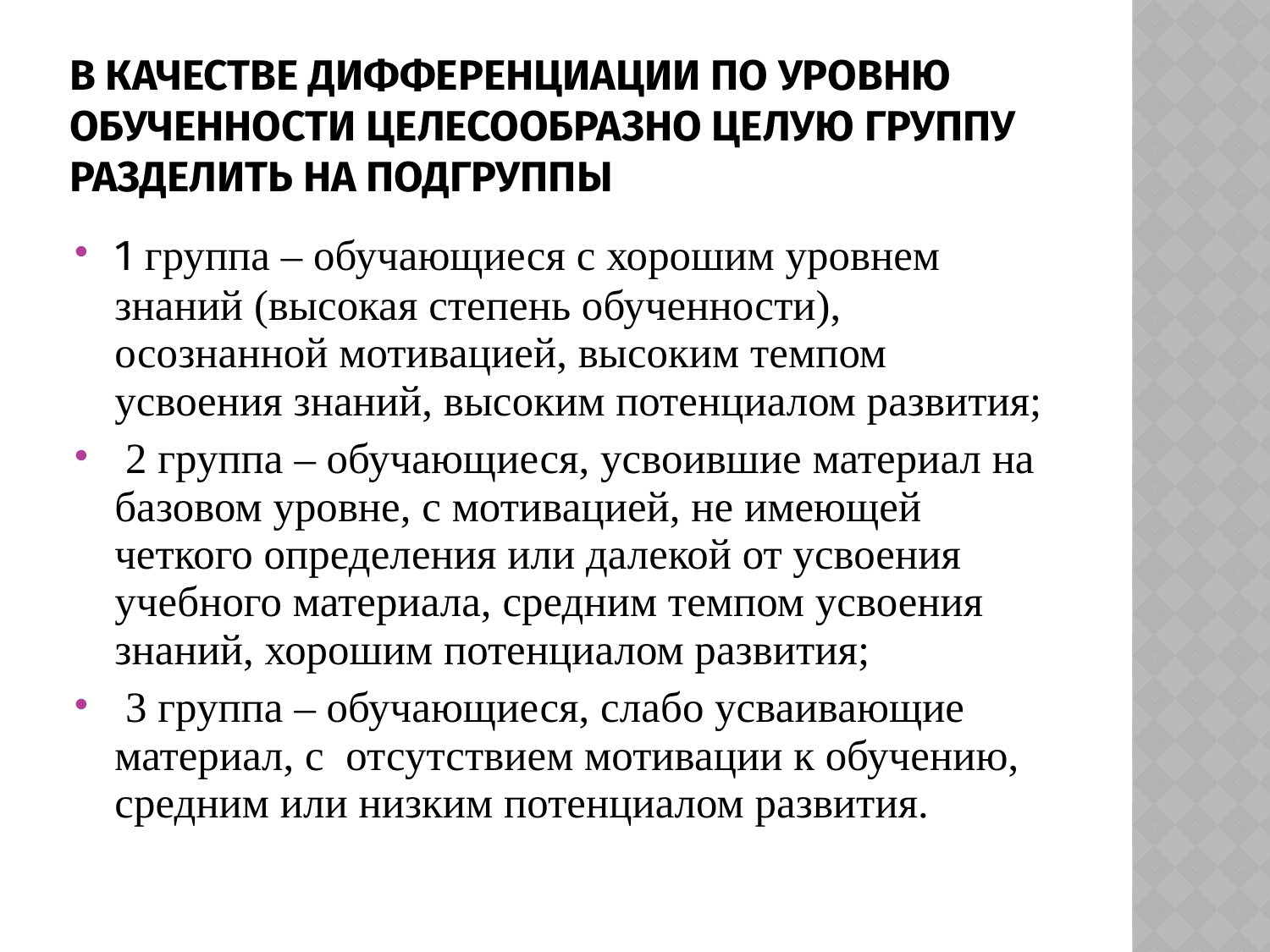

# В качестве дифференциации по уровню обученности целесообразно целую группу  разделить на подгруппы
1 группа – обучающиеся с хорошим уровнем знаний (высокая степень обученности), осознанной мотивацией, высоким темпом усвоения знаний, высоким потенциалом развития;
 2 группа – обучающиеся, усвоившие материал на базовом уровне, с мотивацией, не имеющей четкого определения или далекой от усвоения учебного материала, средним темпом усвоения знаний, хорошим потенциалом развития;
 3 группа – обучающиеся, слабо усваивающие материал, с  отсутствием мотивации к обучению, средним или низким потенциалом развития.